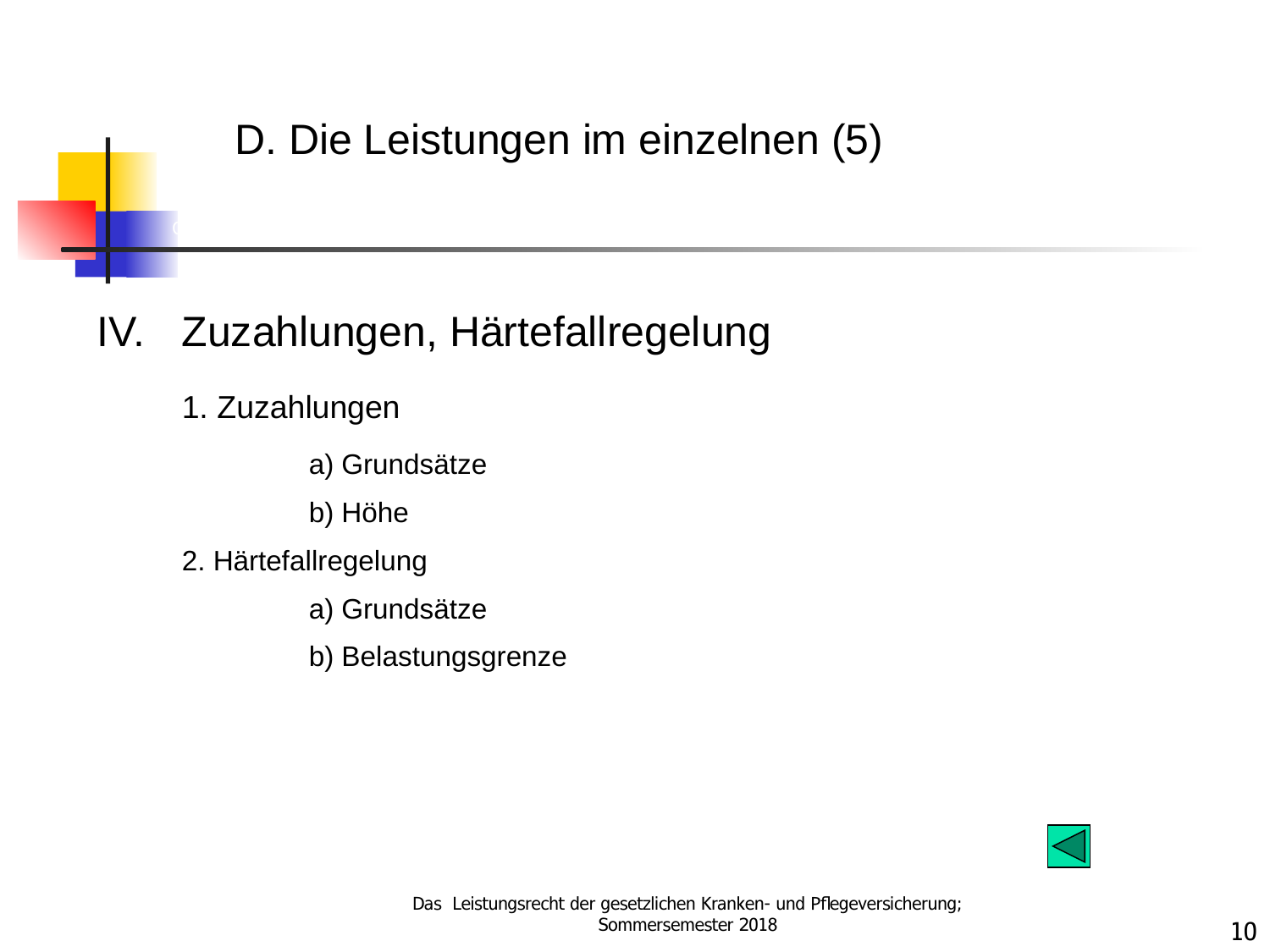

Gliederung Leistungen 5
D. Die Leistungen im einzelnen (5)
Zuzahlungen, Härtefallregelung
	1. Zuzahlungen
		a) Grundsätze
		b) Höhe
	2. Härtefallregelung
		a) Grundsätze
		b) Belastungsgrenze

Das  Leistungsrecht der gesetzlichen Kranken- und Pflegeversicherung; Sommersemester 2018
10